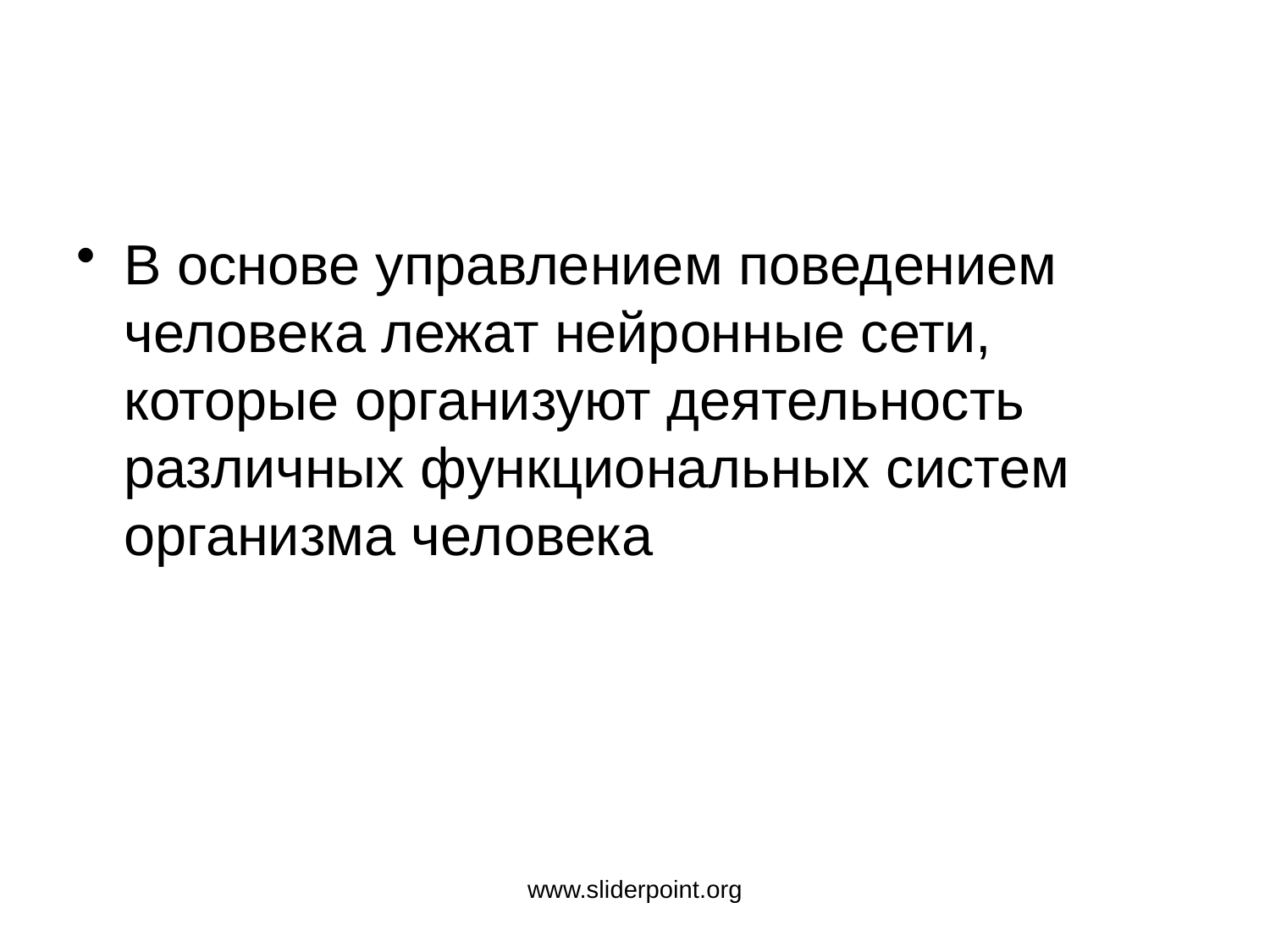

В основе управлением поведением человека лежат нейронные сети, которые организуют деятельность различных функциональных систем организма человека
www.sliderpoint.org